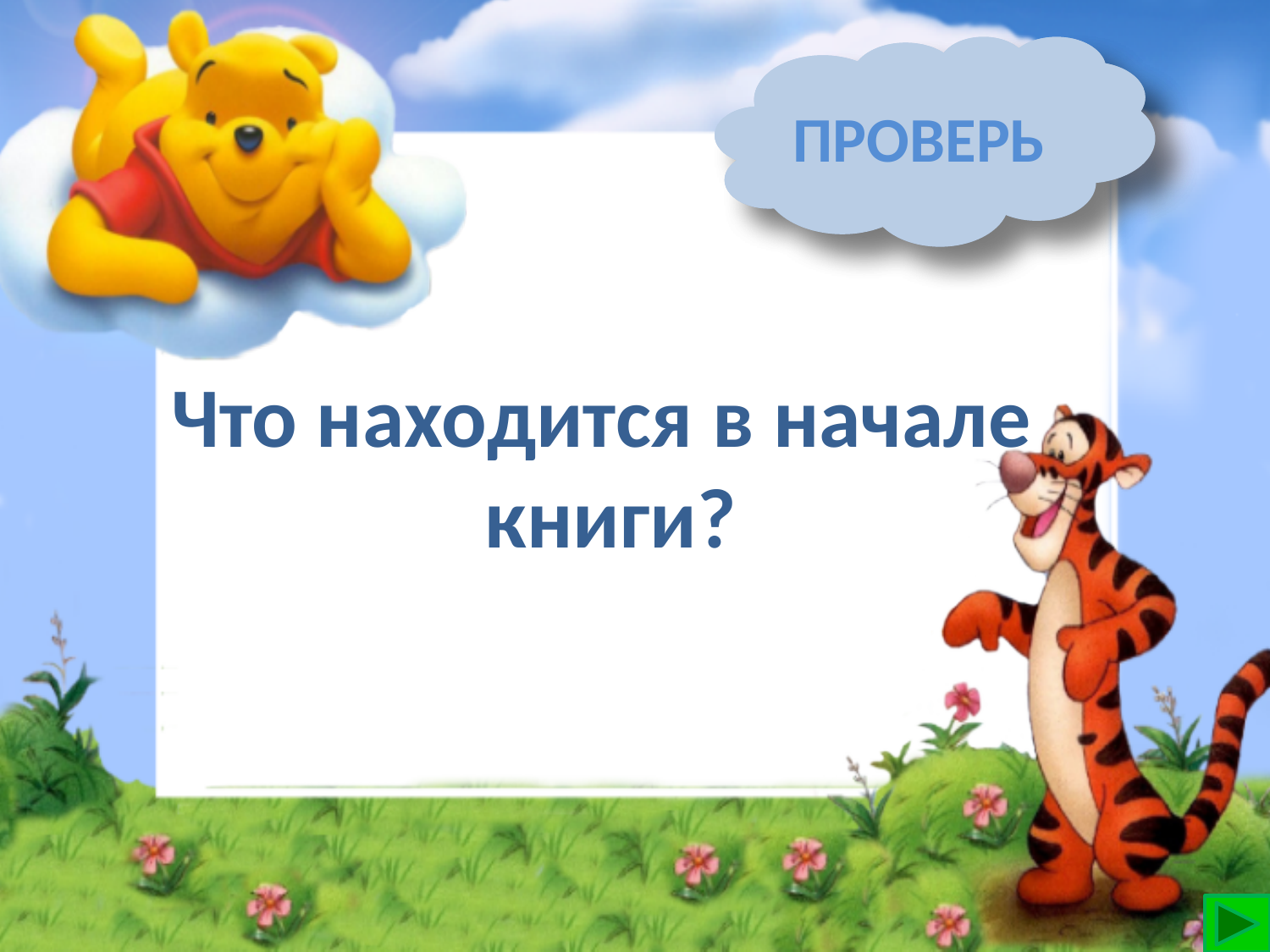

Книга
ПРОВЕРЬ
Что находится в начале
 книги?